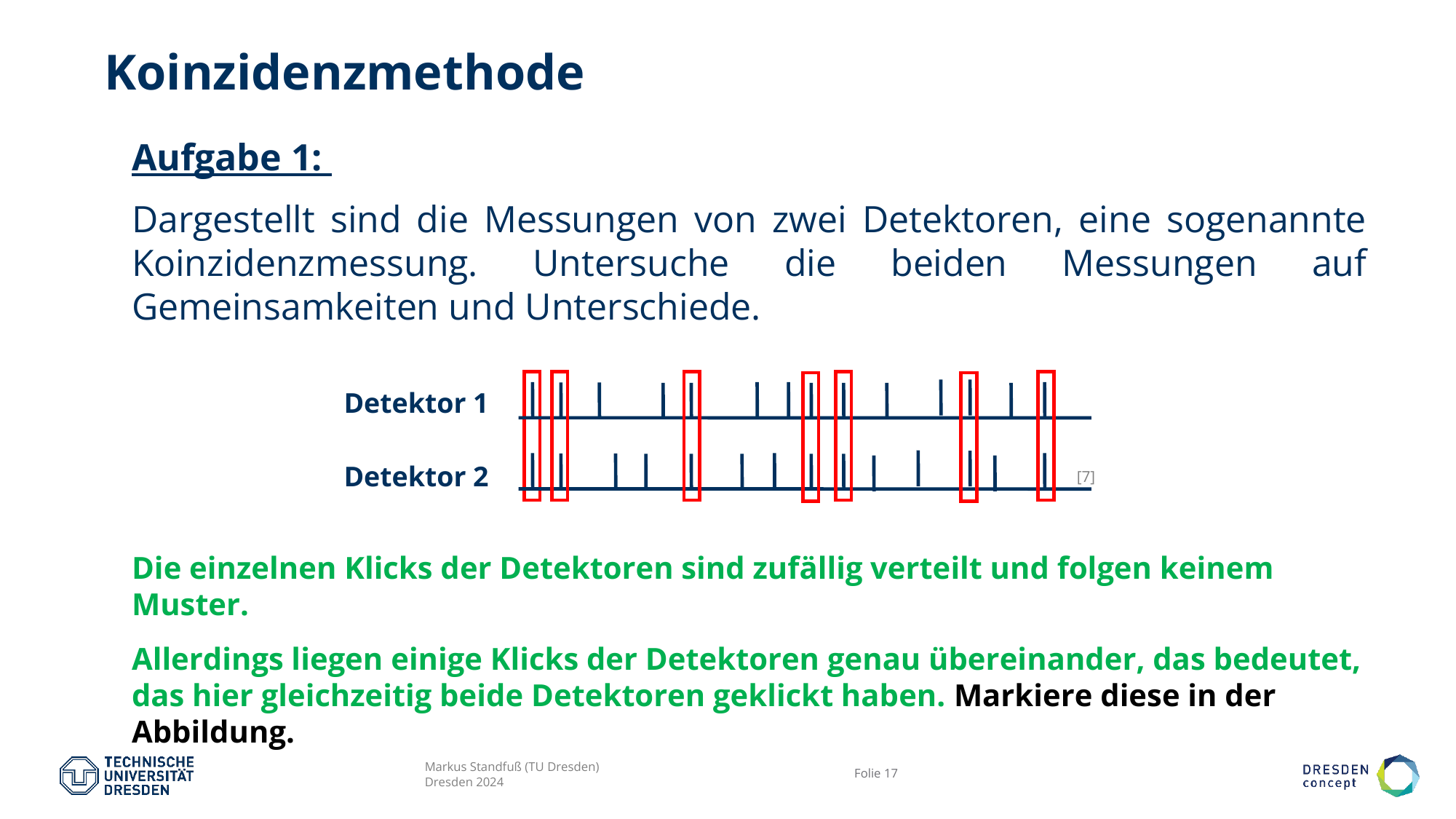

# Koinzidenzmethode
Aufgabe 1:
Dargestellt sind die Messungen von zwei Detektoren, eine sogenannte Koinzidenzmessung. Untersuche die beiden Messungen auf Gemeinsamkeiten und Unterschiede.

Die einzelnen Klicks der Detektoren sind zufällig verteilt und folgen keinem Muster.
Allerdings liegen einige Klicks der Detektoren genau übereinander, das bedeutet, das hier gleichzeitig beide Detektoren geklickt haben. Markiere diese in der Abbildung.

| Detektor 1 |
| --- |
| Detektor 2 |
[7]